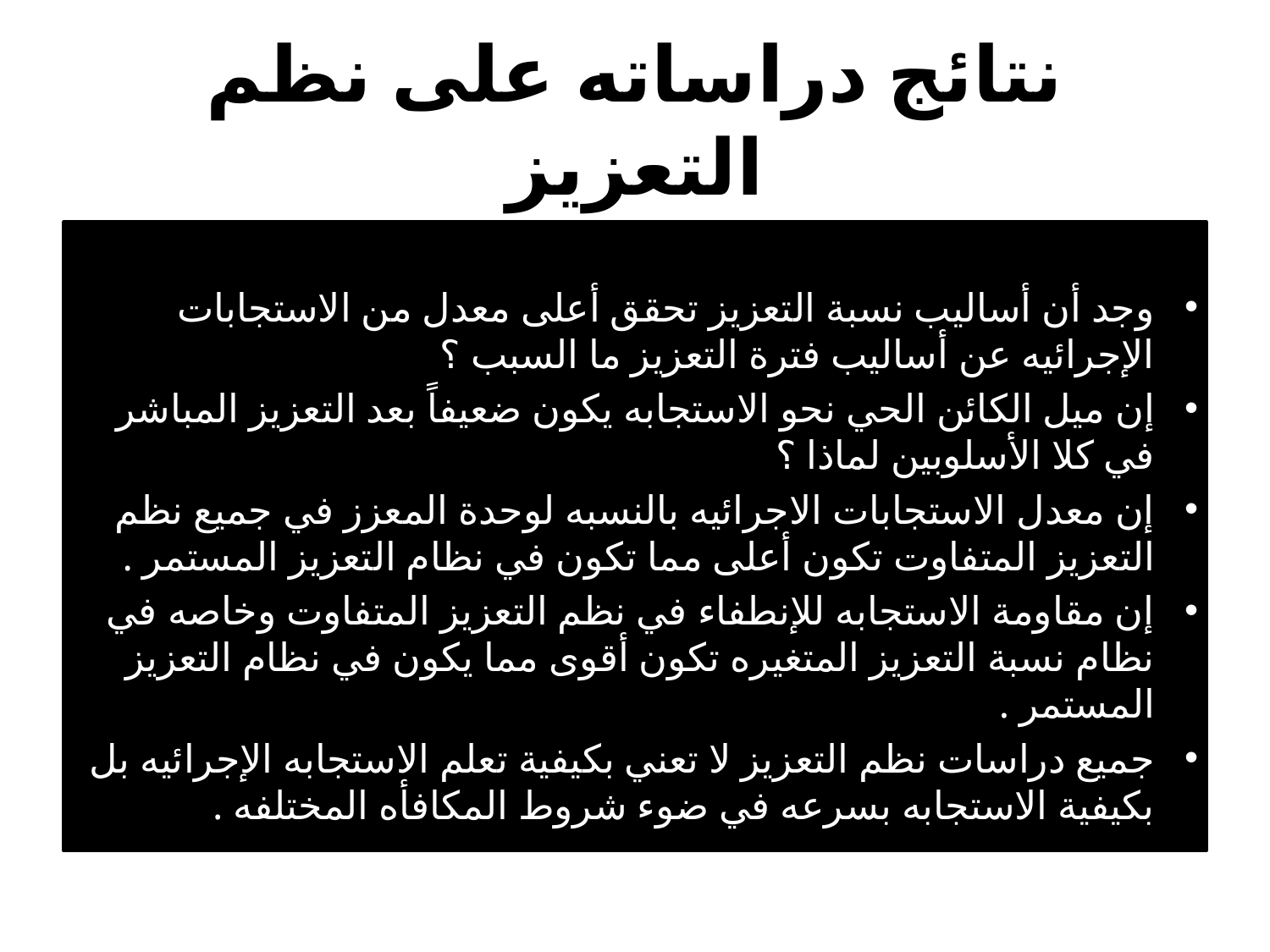

# نتائج دراساته على نظم التعزيز

وجد أن أساليب نسبة التعزيز تحقق أعلى معدل من الاستجابات الإجرائيه عن أساليب فترة التعزيز ما السبب ؟
إن ميل الكائن الحي نحو الاستجابه يكون ضعيفاً بعد التعزيز المباشر في كلا الأسلوبين لماذا ؟
إن معدل الاستجابات الاجرائيه بالنسبه لوحدة المعزز في جميع نظم التعزيز المتفاوت تكون أعلى مما تكون في نظام التعزيز المستمر .
إن مقاومة الاستجابه للإنطفاء في نظم التعزيز المتفاوت وخاصه في نظام نسبة التعزيز المتغيره تكون أقوى مما يكون في نظام التعزيز المستمر .
جميع دراسات نظم التعزيز لا تعني بكيفية تعلم الاستجابه الإجرائيه بل بكيفية الاستجابه بسرعه في ضوء شروط المكافأه المختلفه .